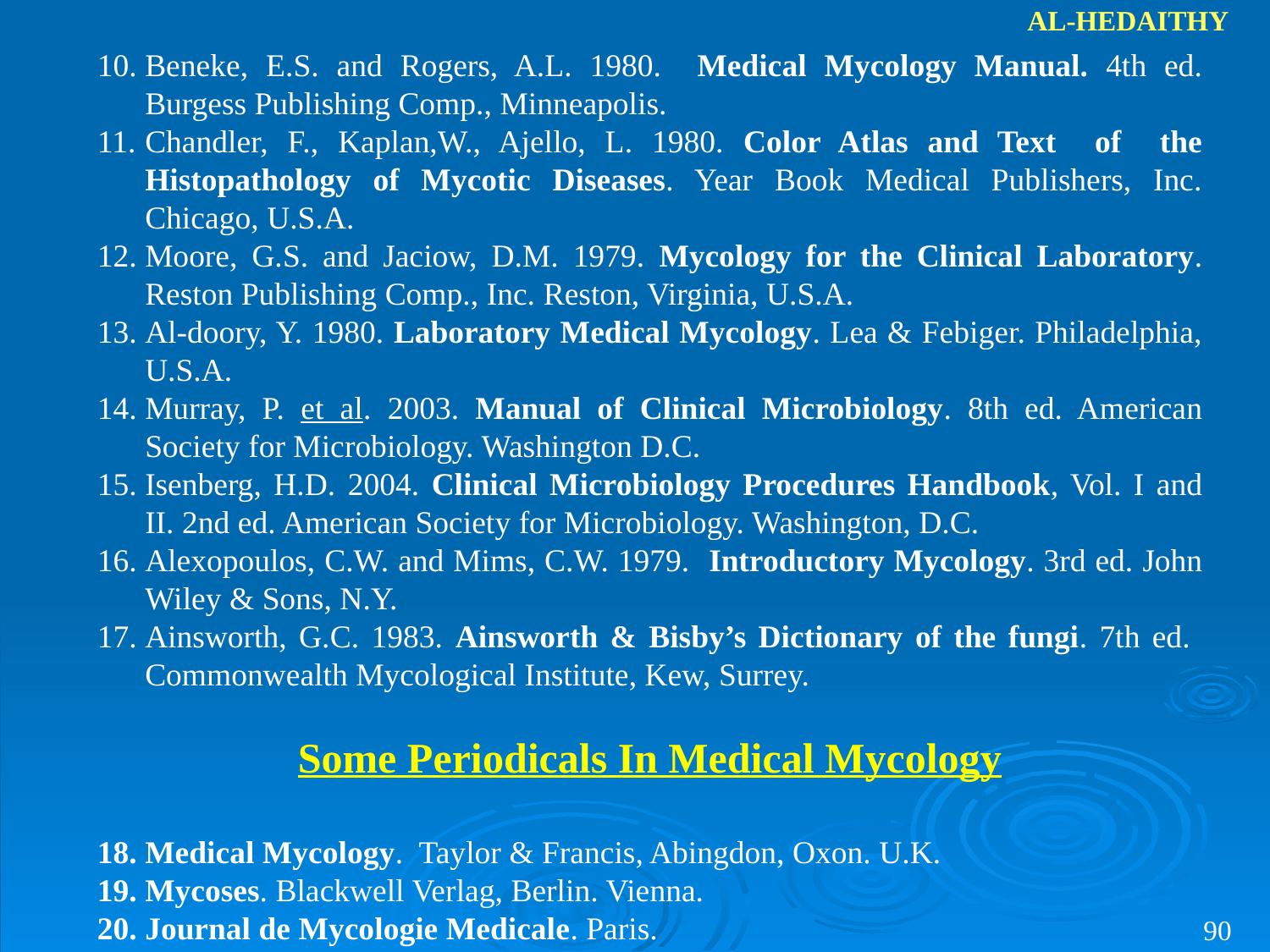

Beneke, E.S. and Rogers, A.L. 1980.  Medical Mycology Manual. 4th ed. Burgess Publishing Comp., Minneapolis.
Chandler, F., Kaplan,W., Ajello, L. 1980. Color Atlas and Text  of  the Histopathology of Mycotic Diseases. Year Book Medical Publishers, Inc. Chicago, U.S.A.
Moore, G.S. and Jaciow, D.M. 1979. Mycology for the Clinical Laboratory. Reston Publishing Comp., Inc. Reston, Virginia, U.S.A.
Al-doory, Y. 1980. Laboratory Medical Mycology. Lea & Febiger. Philadelphia, U.S.A.
Murray, P. et al. 2003. Manual of Clinical Microbiology. 8th ed. American Society for Microbiology. Washington D.C.
Isenberg, H.D. 2004. Clinical Microbiology Procedures Handbook, Vol. I and II. 2nd ed. American Society for Microbiology. Washington, D.C.
Alexopoulos, C.W. and Mims, C.W. 1979.  Introductory Mycology. 3rd ed. John Wiley & Sons, N.Y.
Ainsworth, G.C. 1983. Ainsworth & Bisby’s Dictionary of the fungi. 7th ed.  Commonwealth Mycological Institute, Kew, Surrey.

Some Periodicals In Medical Mycology

Medical Mycology.  Taylor & Francis, Abingdon, Oxon. U.K.
Mycoses. Blackwell Verlag, Berlin. Vienna.
Journal de Mycologie Medicale. Paris.
AL-HEDAITHY

90